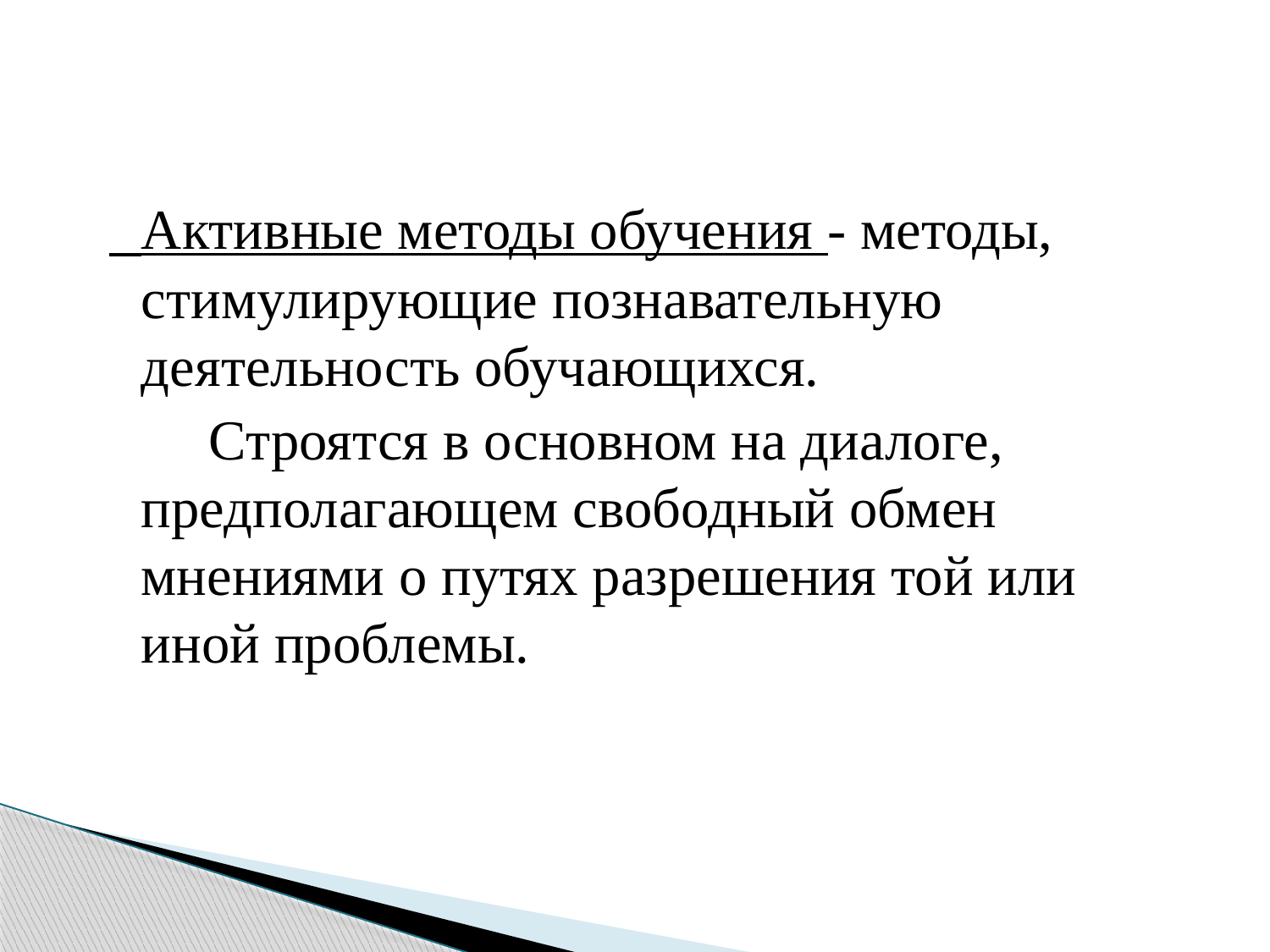

Активные методы обучения - методы, стимулирующие познавательную деятельность обучающихся.
       Строятся в основном на диалоге, предполагающем свободный обмен мнениями о путях разрешения той или иной проблемы.